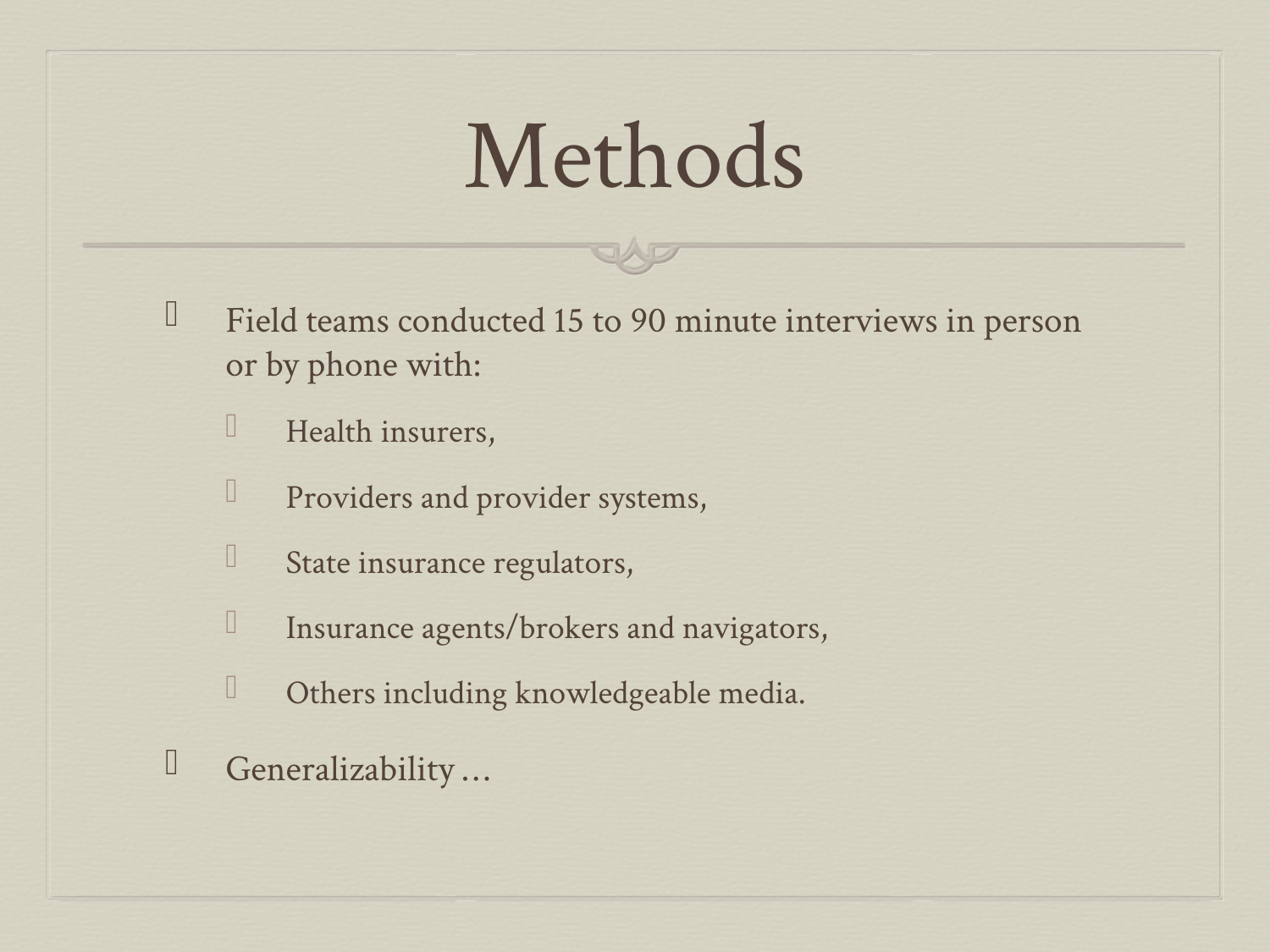

# Methods
Field teams conducted 15 to 90 minute interviews in person or by phone with:
Health insurers,
Providers and provider systems,
State insurance regulators,
Insurance agents/brokers and navigators,
Others including knowledgeable media.
Generalizability …